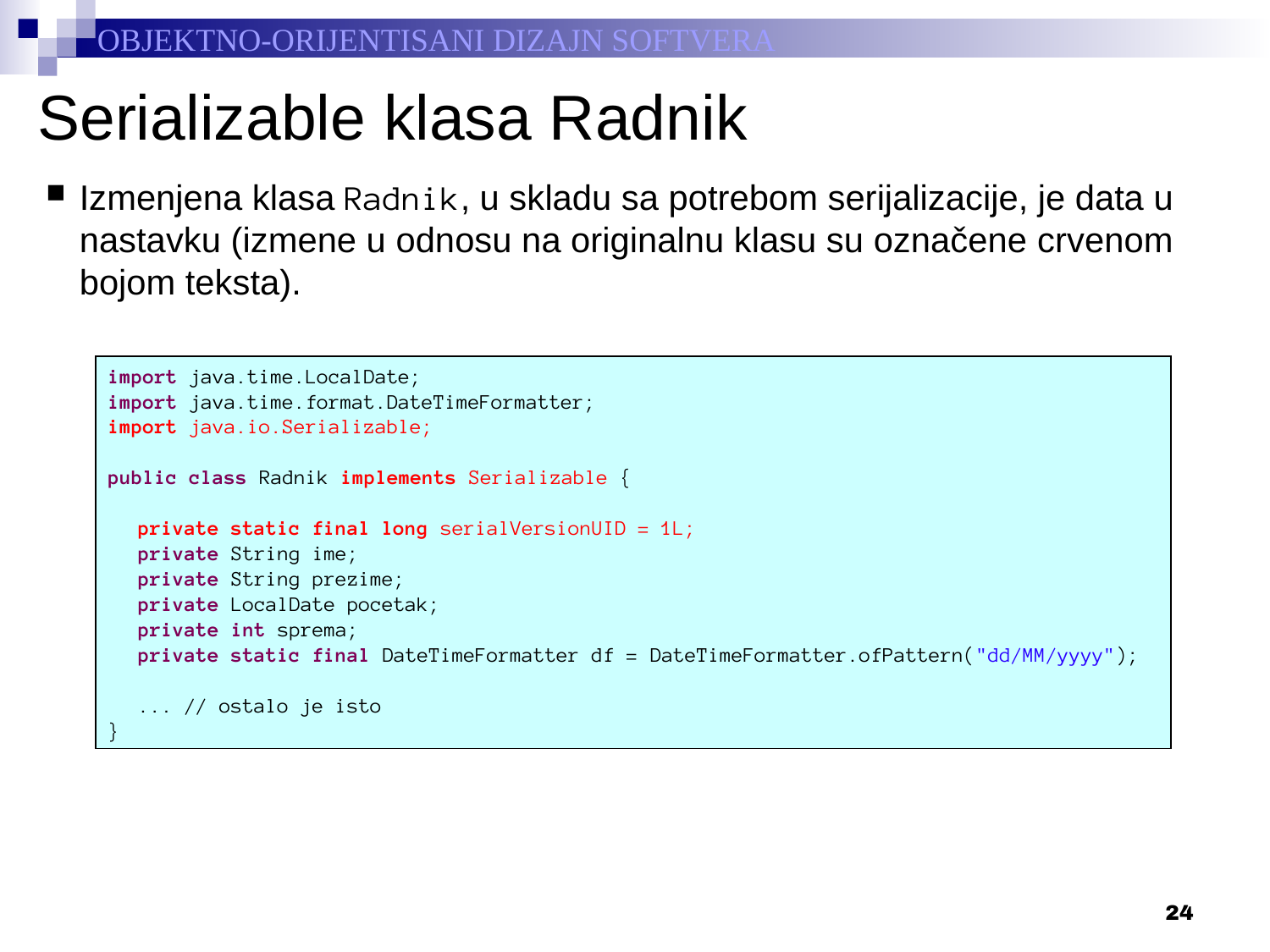

# Serializable klasa Radnik
Izmenjena klasa Radnik, u skladu sa potrebom serijalizacije, je data u nastavku (izmene u odnosu na originalnu klasu su označene crvenom bojom teksta).
import java.time.LocalDate;
import java.time.format.DateTimeFormatter;
import java.io.Serializable;

public class Radnik implements Serializable {

	private static final long serialVersionUID = 1L;
	private String ime;
	private String prezime;
	private LocalDate pocetak;
	private int sprema;
	private static final DateTimeFormatter df = DateTimeFormatter.ofPattern("dd/MM/yyyy");

	... // ostalo je isto
}
24